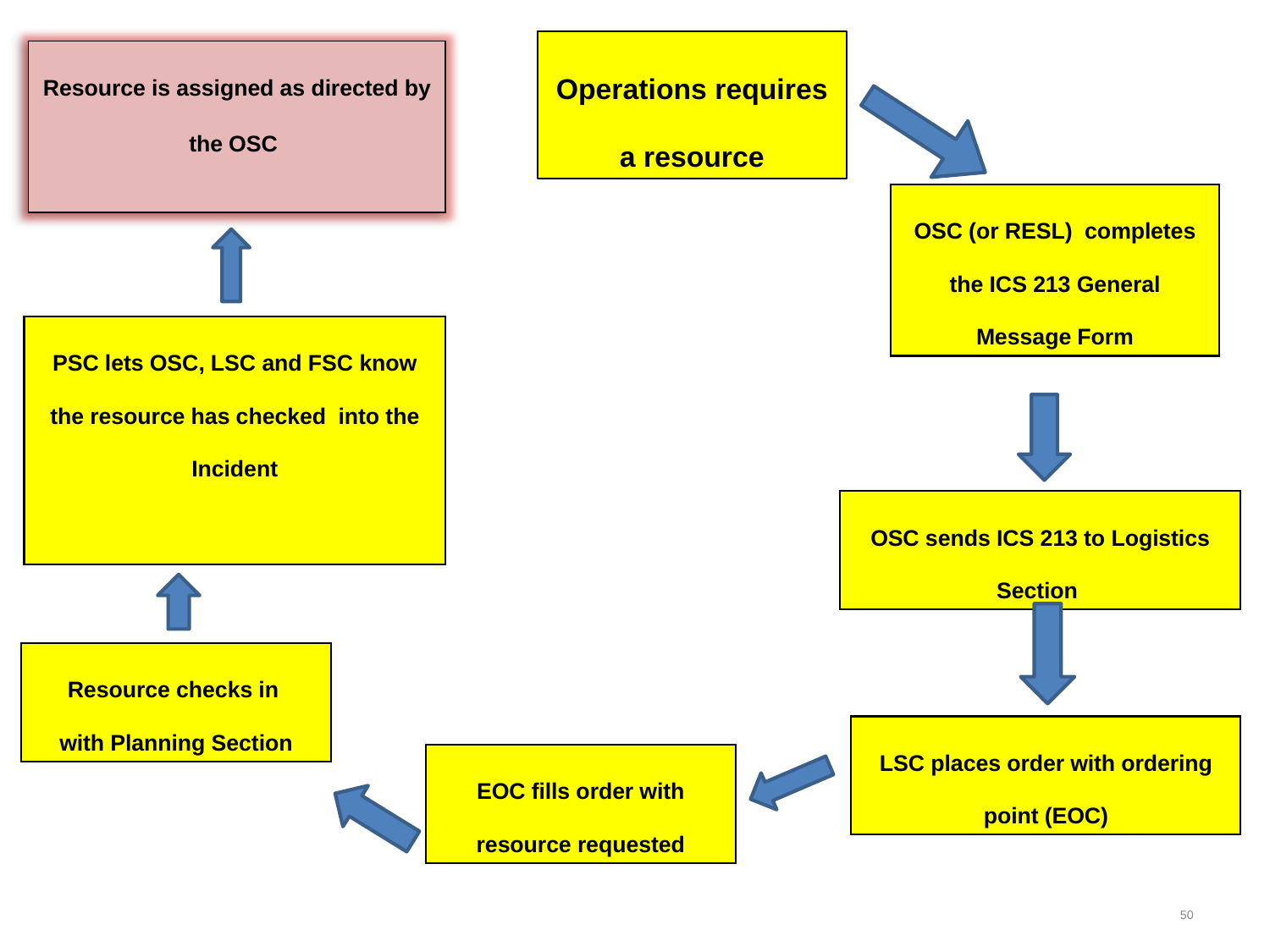

Operations requires a resource
Resource is assigned as directed by the OSC

OSC (or RESL)  completes the ICS 213 General Message Form

PSC lets OSC, LSC and FSC know the resource has checked  into the Incident

OSC sends ICS 213 to Logistics Section

Resource checks in
with Planning Section
LSC places order with ordering point (EOC)
EOC fills order with resource requested

50